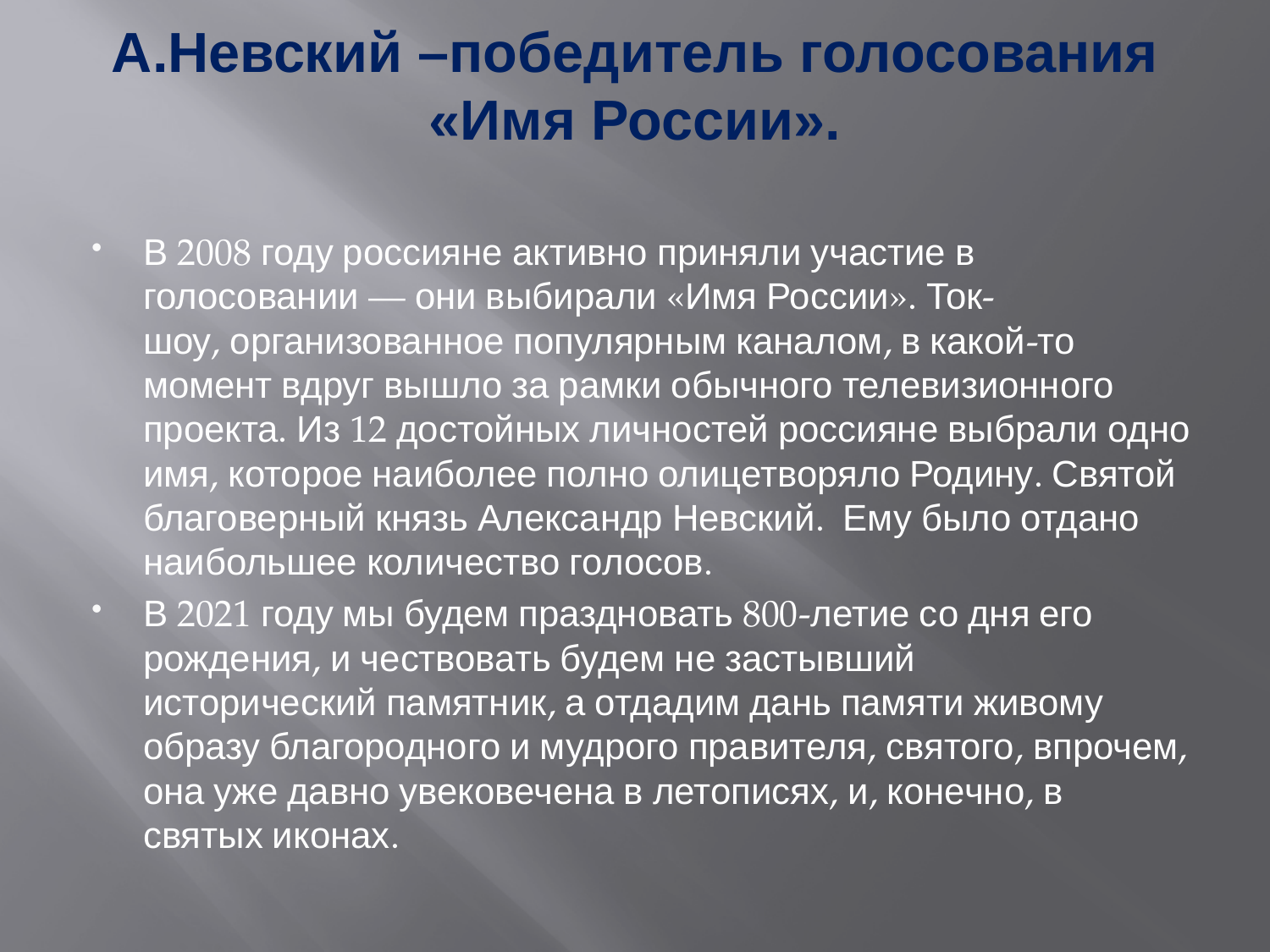

# А.Невский –победитель голосования «Имя России».
В 2008 году россияне активно приняли участие в голосовании — они выбирали «Имя России». Ток-шоу, организованное популярным каналом, в какой-то момент вдруг вышло за рамки обычного телевизионного проекта. Из 12 достойных личностей россияне выбрали одно имя, которое наиболее полно олицетворяло Родину. Святой благоверный князь Александр Невский.  Ему было отдано наибольшее количество голосов.
В 2021 году мы будем праздновать 800-летие со дня его рождения, и чествовать будем не застывший исторический памятник, а отдадим дань памяти живому образу благородного и мудрого правителя, святого, впрочем, она уже давно увековечена в летописях, и, конечно, в святых иконах.